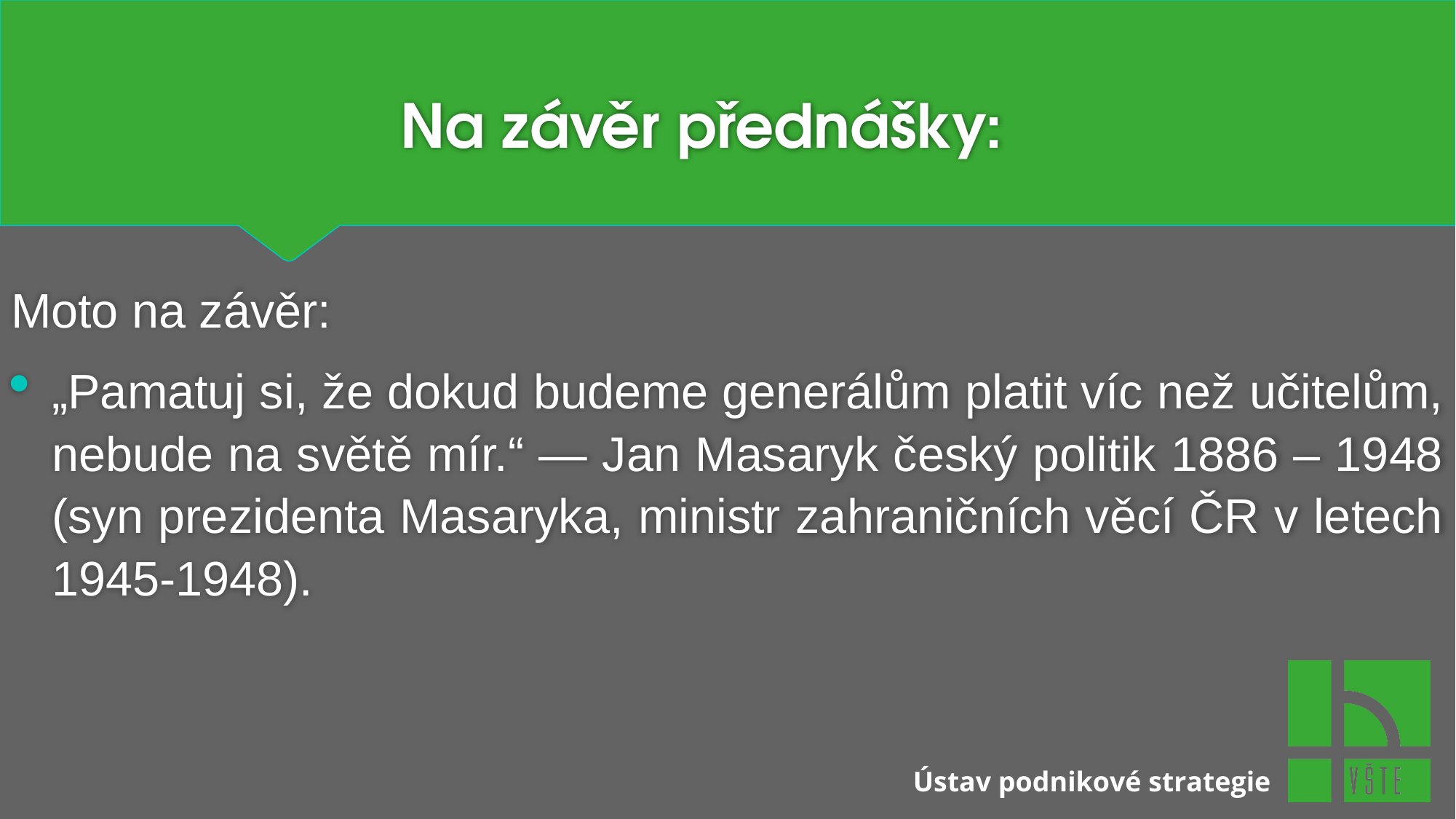

# Na závěr přednášky:
Moto na závěr:
„Pamatuj si, že dokud budeme generálům platit víc než učitelům, nebude na světě mír.“ — Jan Masaryk český politik 1886 – 1948 (syn prezidenta Masaryka, ministr zahraničních věcí ČR v letech 1945-1948).